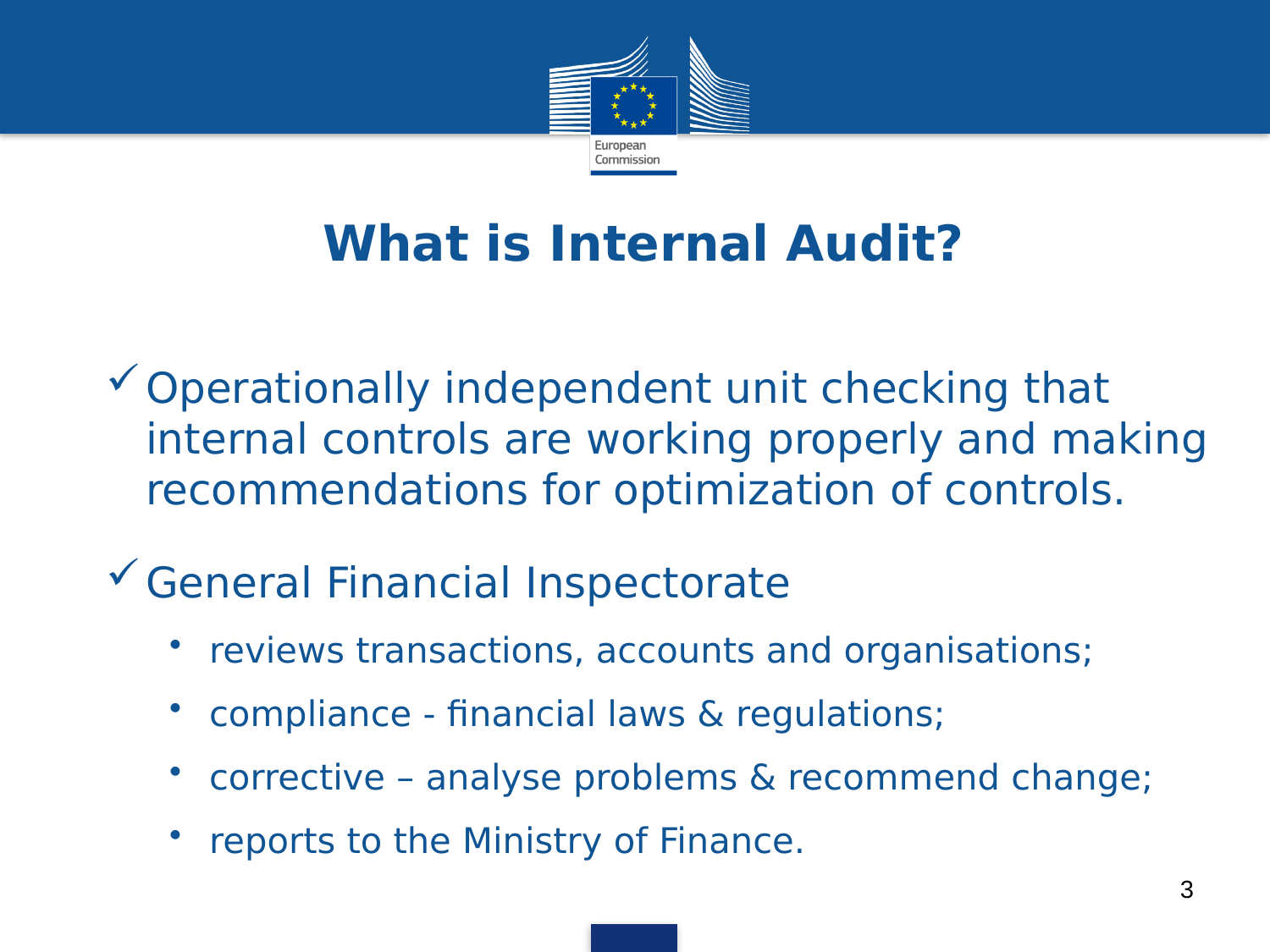

# What is Internal Audit?
Operationally independent unit checking that internal controls are working properly and making recommendations for optimization of controls.
General Financial Inspectorate
reviews transactions, accounts and organisations;
compliance - financial laws & regulations;
corrective – analyse problems & recommend change;
reports to the Ministry of Finance.

3